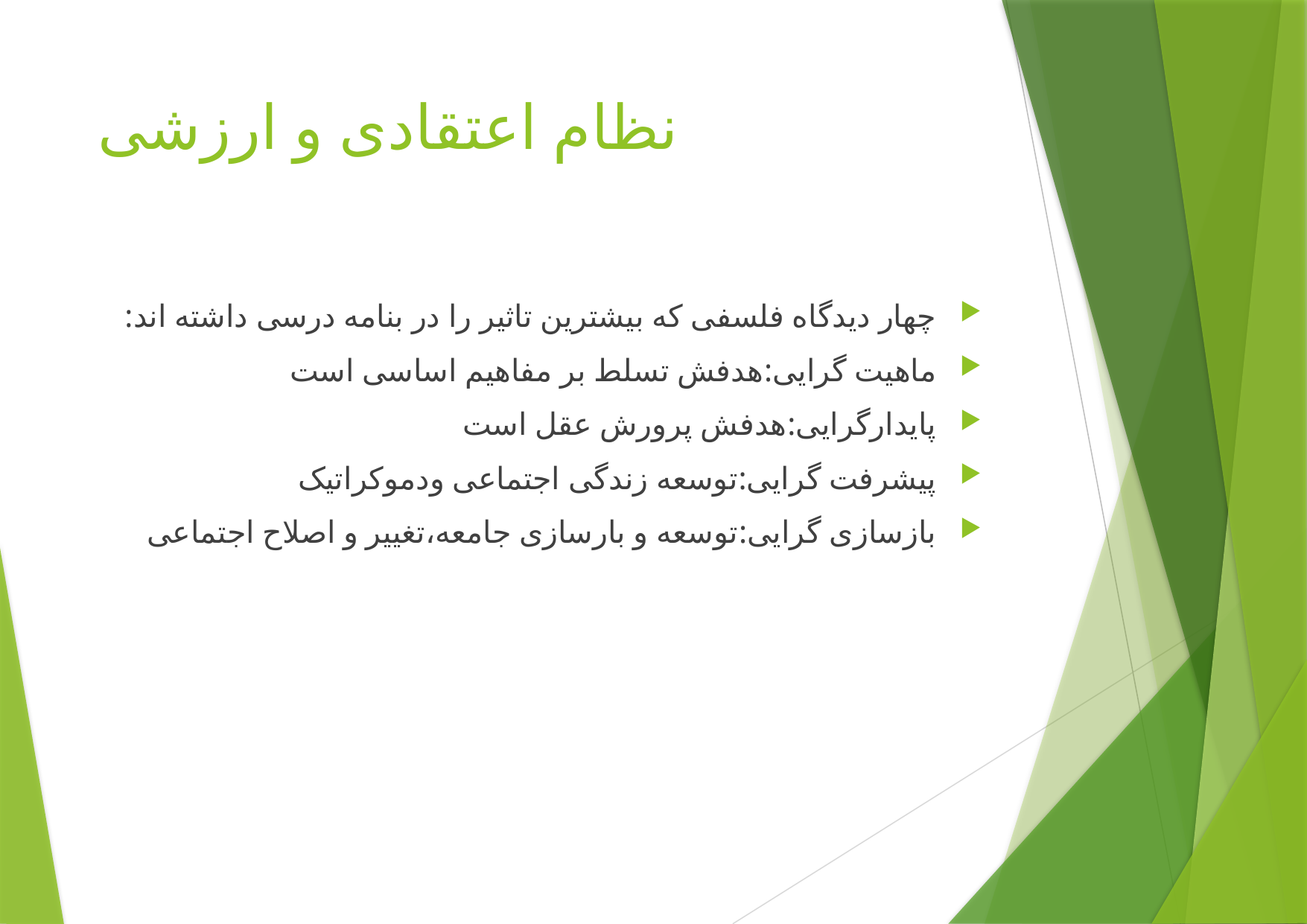

# نظام اعتقادی و ارزشی
چهار دیدگاه فلسفی که بیشترین تاثیر را در بنامه درسی داشته اند:
ماهیت گرایی:هدفش تسلط بر مفاهیم اساسی است
پایدارگرایی:هدفش پرورش عقل است
پیشرفت گرایی:توسعه زندگی اجتماعی ودموکراتیک
بازسازی گرایی:توسعه و بارسازی جامعه،تغییر و اصلاح اجتماعی